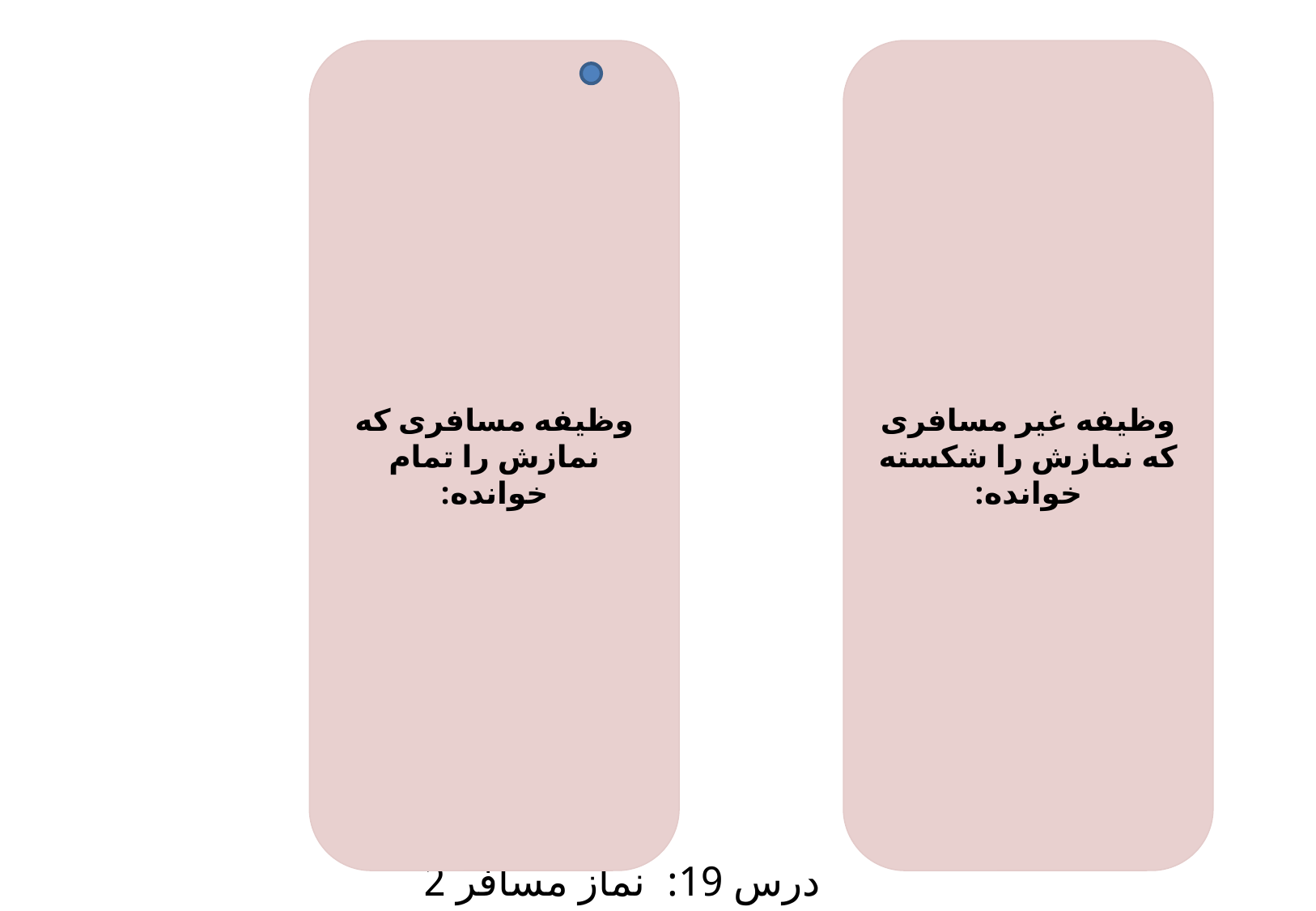

وظيفه مسافرى كه نمازش را تمام خوانده:
وظيفه غير مسافرى كه نمازش را شكسته خوانده:

درس 19:  نماز مسافر 2